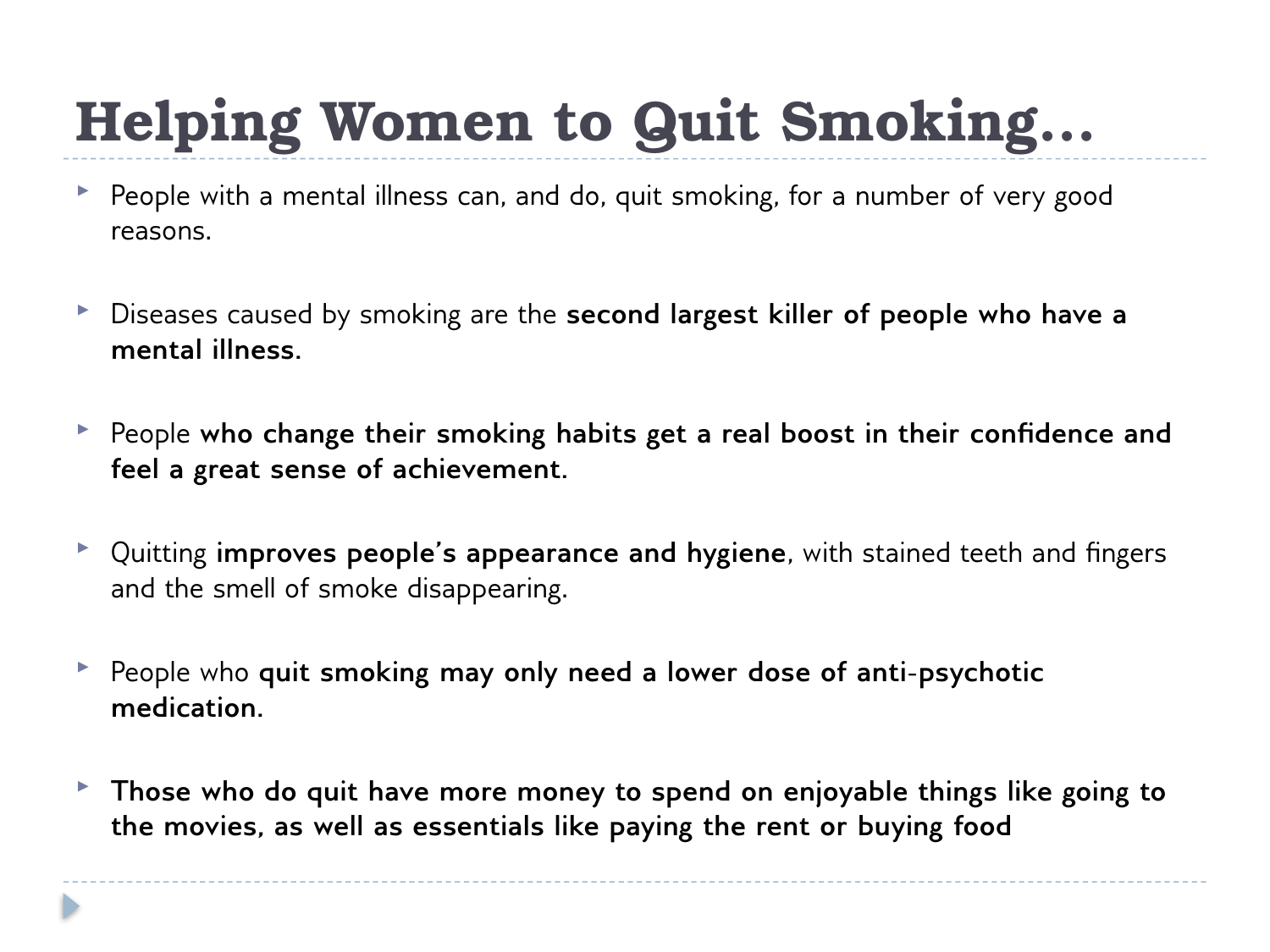

# Helping Women to Quit Smoking...
People with a mental illness can, and do, quit smoking, for a number of very good reasons.

Diseases caused by smoking are the second largest killer of people who have a mental illness.

People who change their smoking habits get a real boost in their confidence and feel a great sense of achievement.

Quitting improves people’s appearance and hygiene, with stained teeth and fingers and the smell of smoke disappearing.

People who quit smoking may only need a lower dose of anti-psychotic medication.

Those who do quit have more money to spend on enjoyable things like going to the movies, as well as essentials like paying the rent or buying food